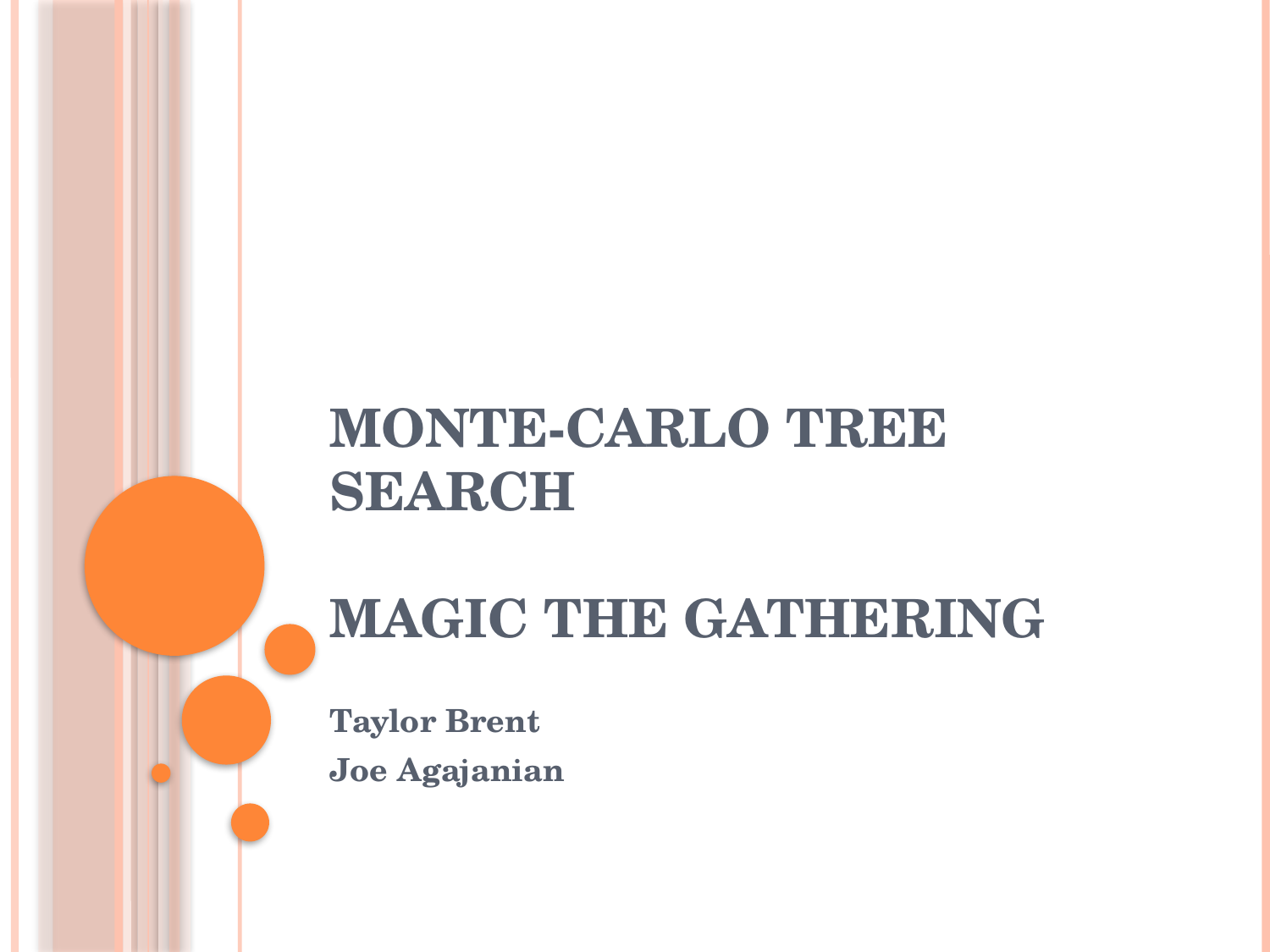

# Monte-Carlo Tree Search Magic The Gathering
Taylor Brent
Joe Agajanian